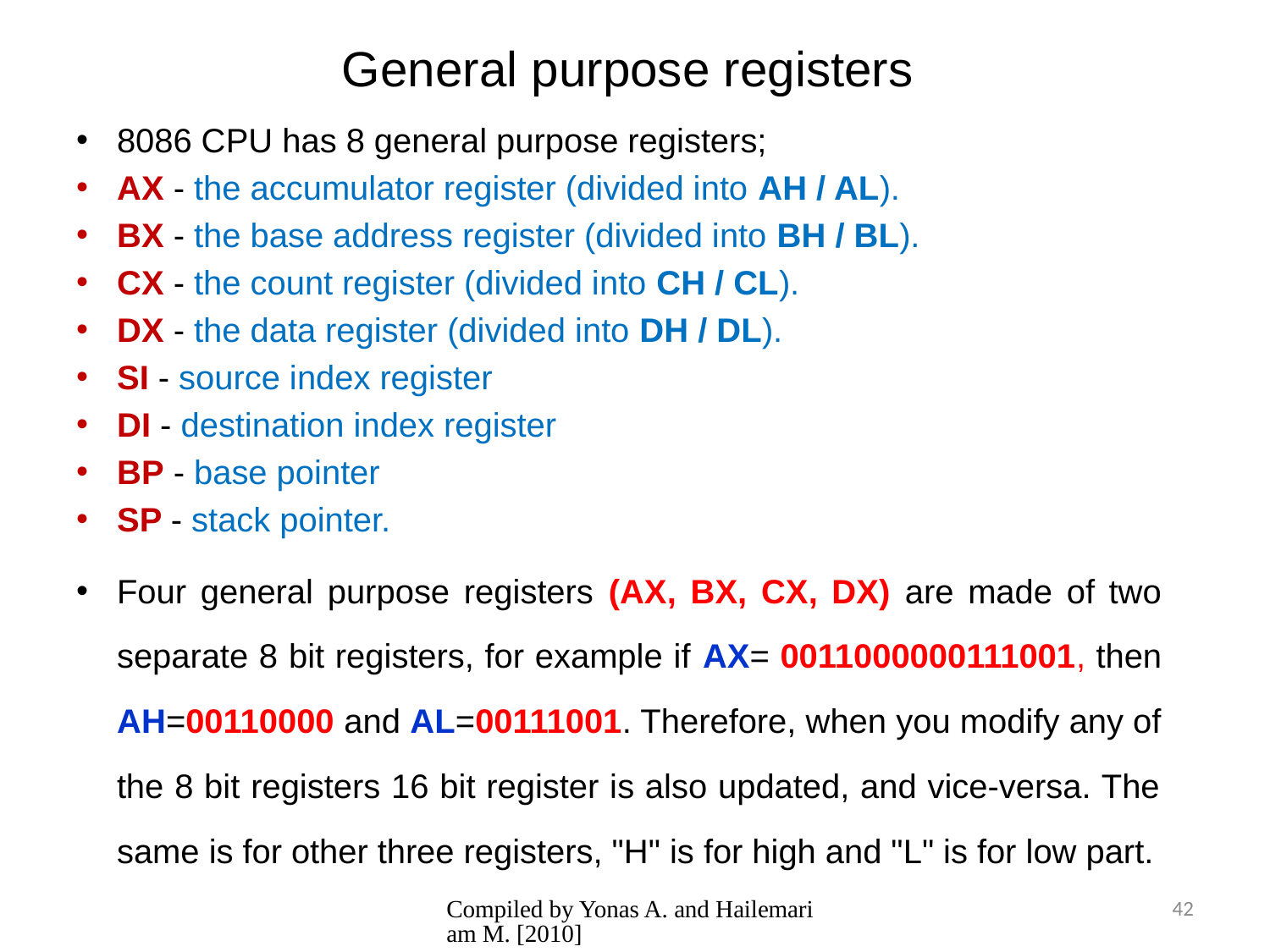

# General purpose registers
8086 CPU has 8 general purpose registers;
AX - the accumulator register (divided into AH / AL).
BX - the base address register (divided into BH / BL).
CX - the count register (divided into CH / CL).
DX - the data register (divided into DH / DL).
SI - source index register
DI - destination index register
BP - base pointer
SP - stack pointer.
Four general purpose registers (AX, BX, CX, DX) are made of two separate 8 bit registers, for example if AX= 0011000000111001, then AH=00110000 and AL=00111001. Therefore, when you modify any of the 8 bit registers 16 bit register is also updated, and vice-versa. The same is for other three registers, "H" is for high and "L" is for low part.
Compiled by Yonas A. and Hailemariam M. [2010]
42